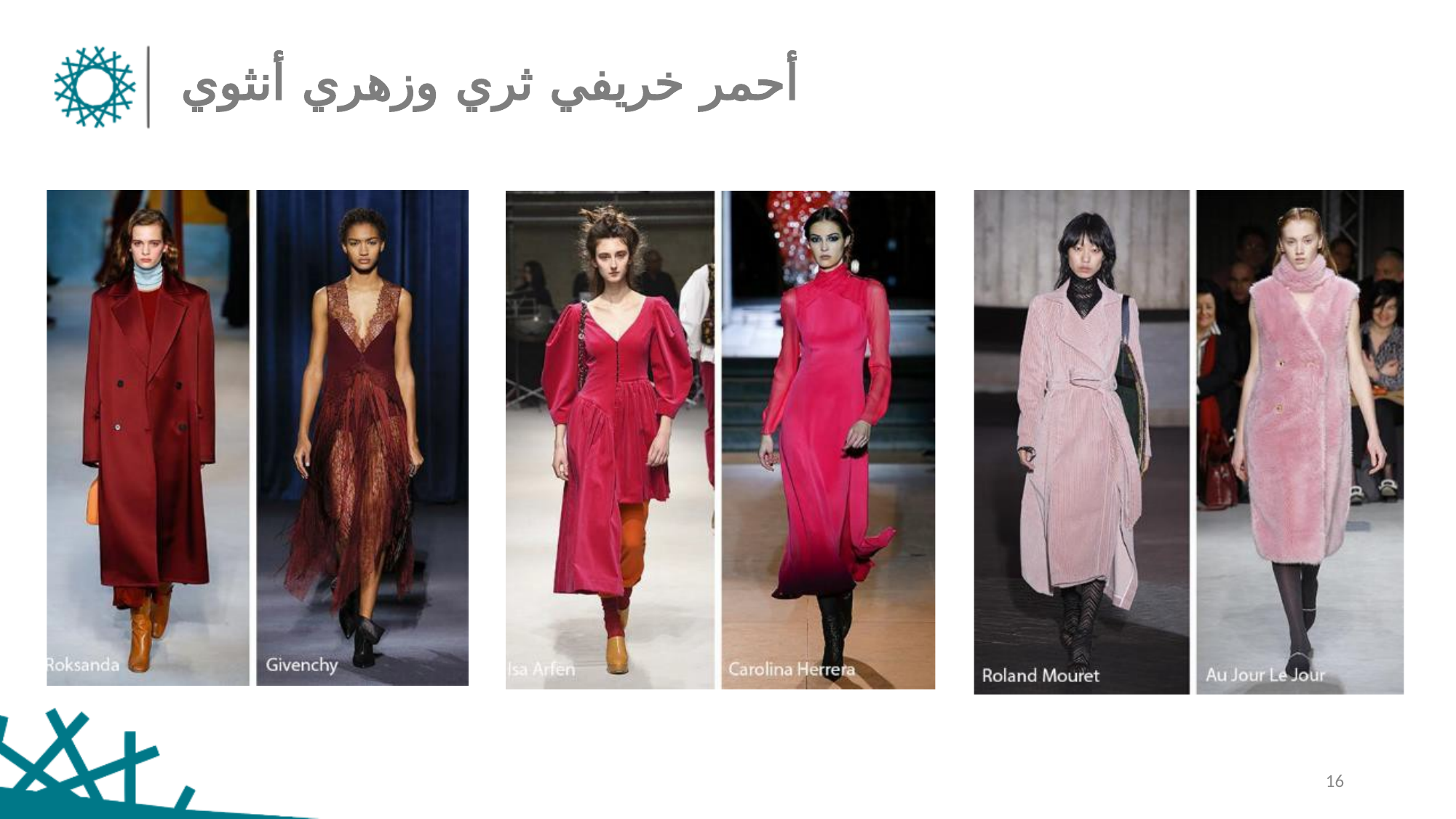

# أحمر خريفي ثري وزهري أنثوي

16